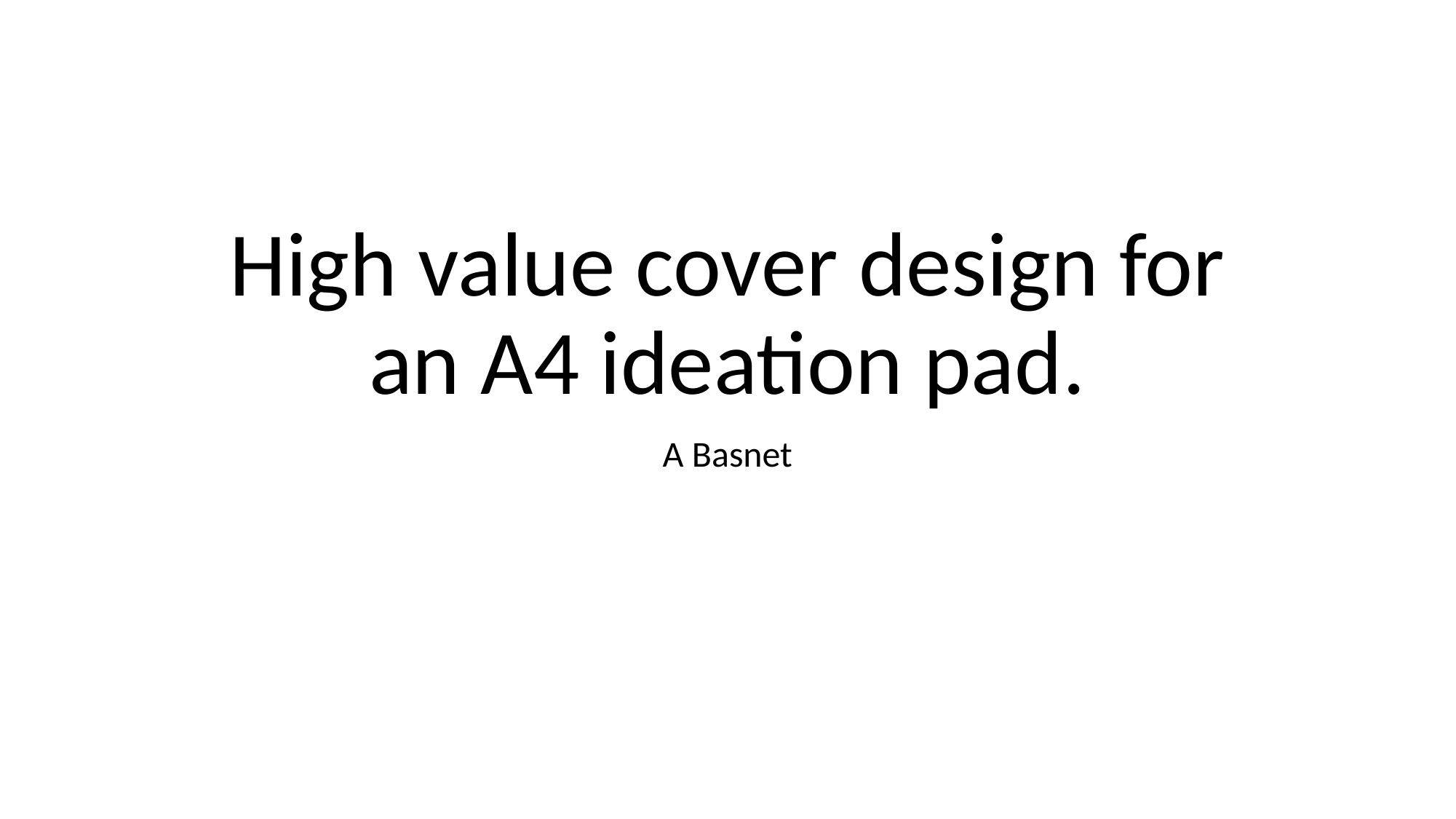

# High value cover design for an A4 ideation pad.
A Basnet